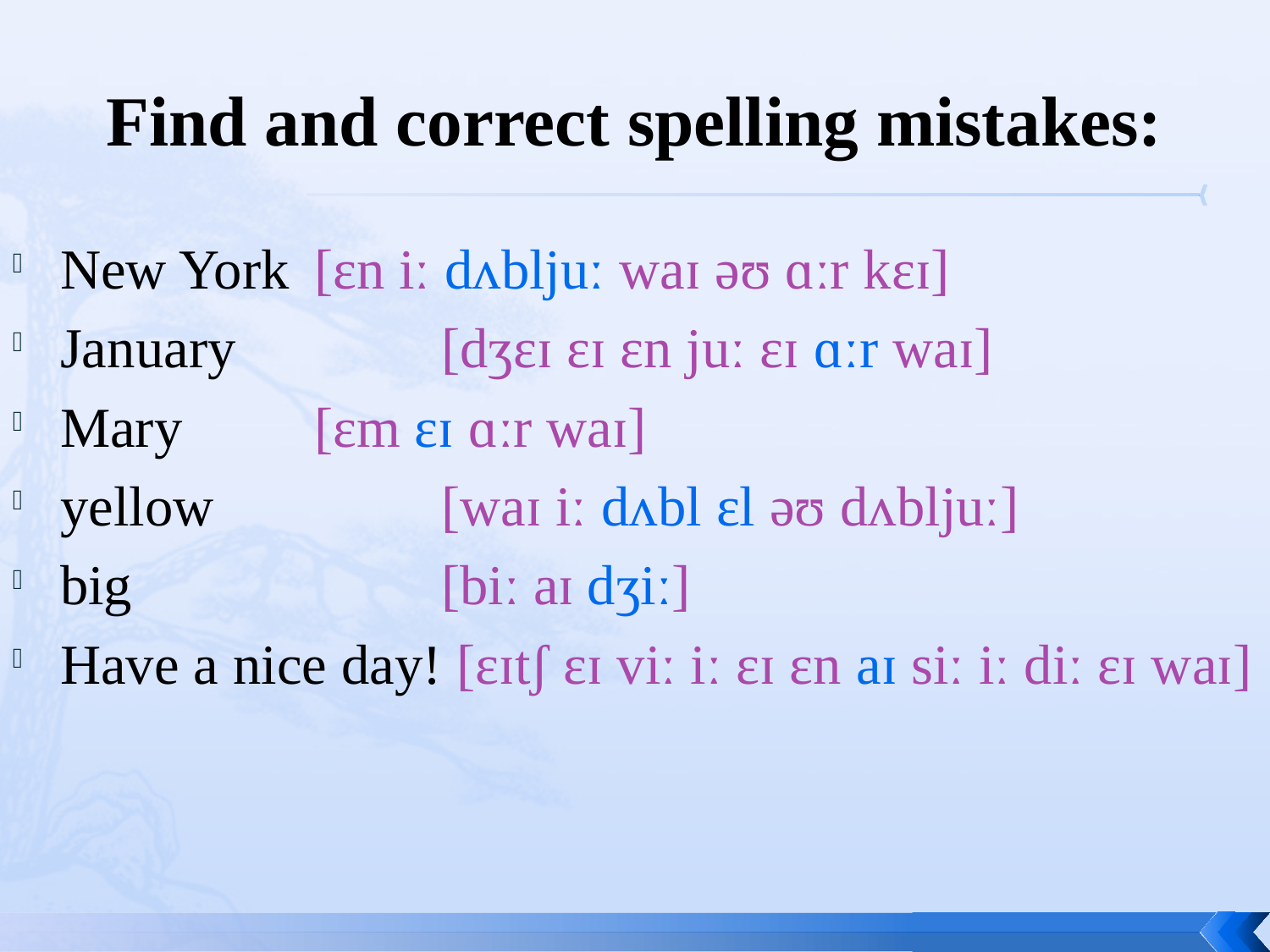

# Find and correct spelling mistakes:
New York	[ɛn iː dʌbljuː waɪ əʊ ɑːr kɛɪ]
January		[dʒɛɪ ɛɪ ɛn juː ɛɪ ɑːr waɪ]
Mary		[ɛm ɛɪ ɑːr waɪ]
yellow		[waɪ iː dʌbl ɛl əʊ dʌbljuː]
big			[biː aɪ dʒiː]
Have a nice day! [ɛɪtʃ ɛɪ viː iː ɛɪ ɛn aɪ siː iː diː ɛɪ waɪ]